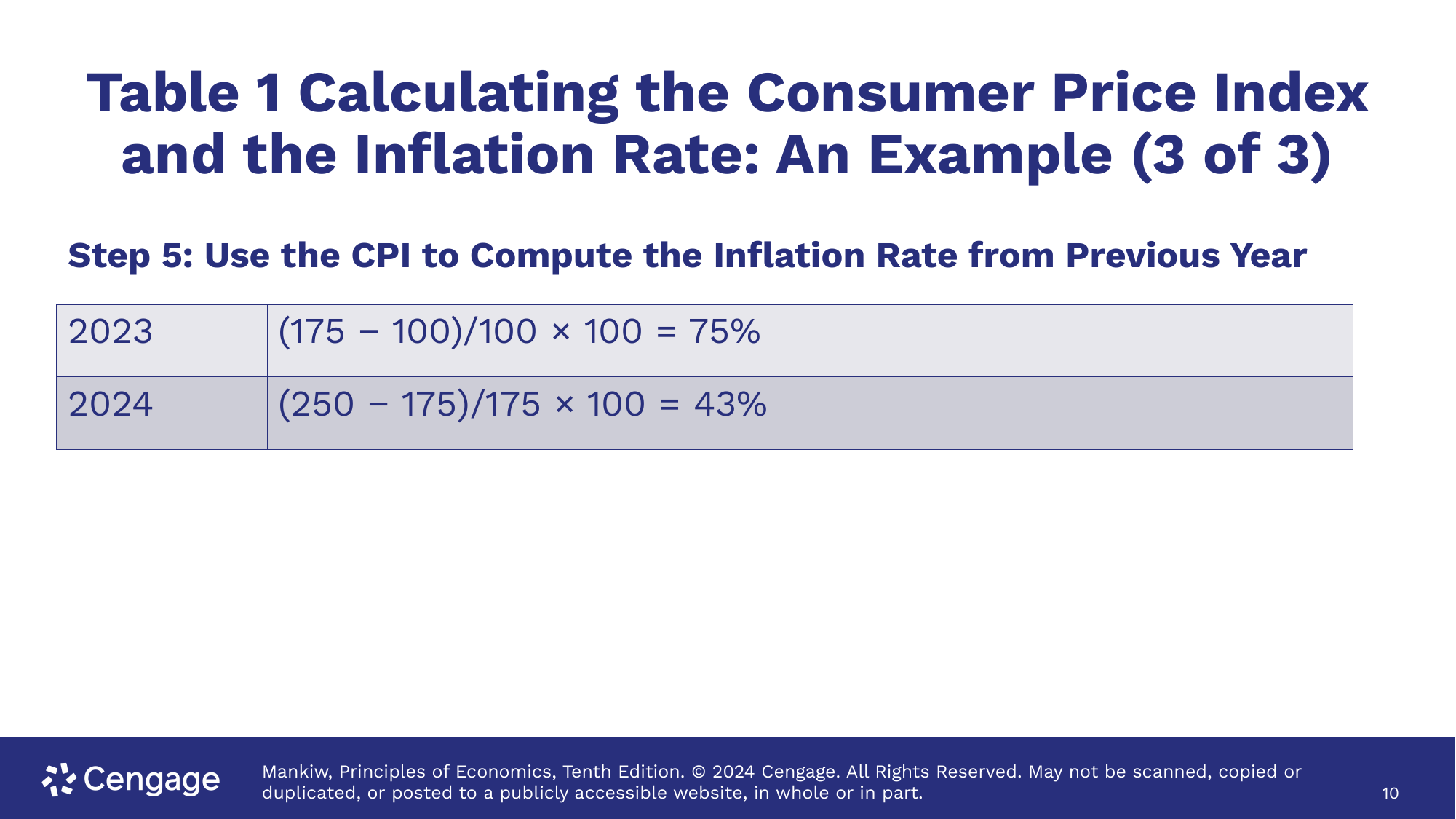

# Table 1 Calculating the Consumer Price Index and the Inflation Rate: An Example (3 of 3)
Step 5: Use the CPI to Compute the Inflation Rate from Previous Year
| 2023 | (175 − 100)/100 × 100 = 75% |
| --- | --- |
| 2024 | (250 − 175)/175 × 100 = 43% |